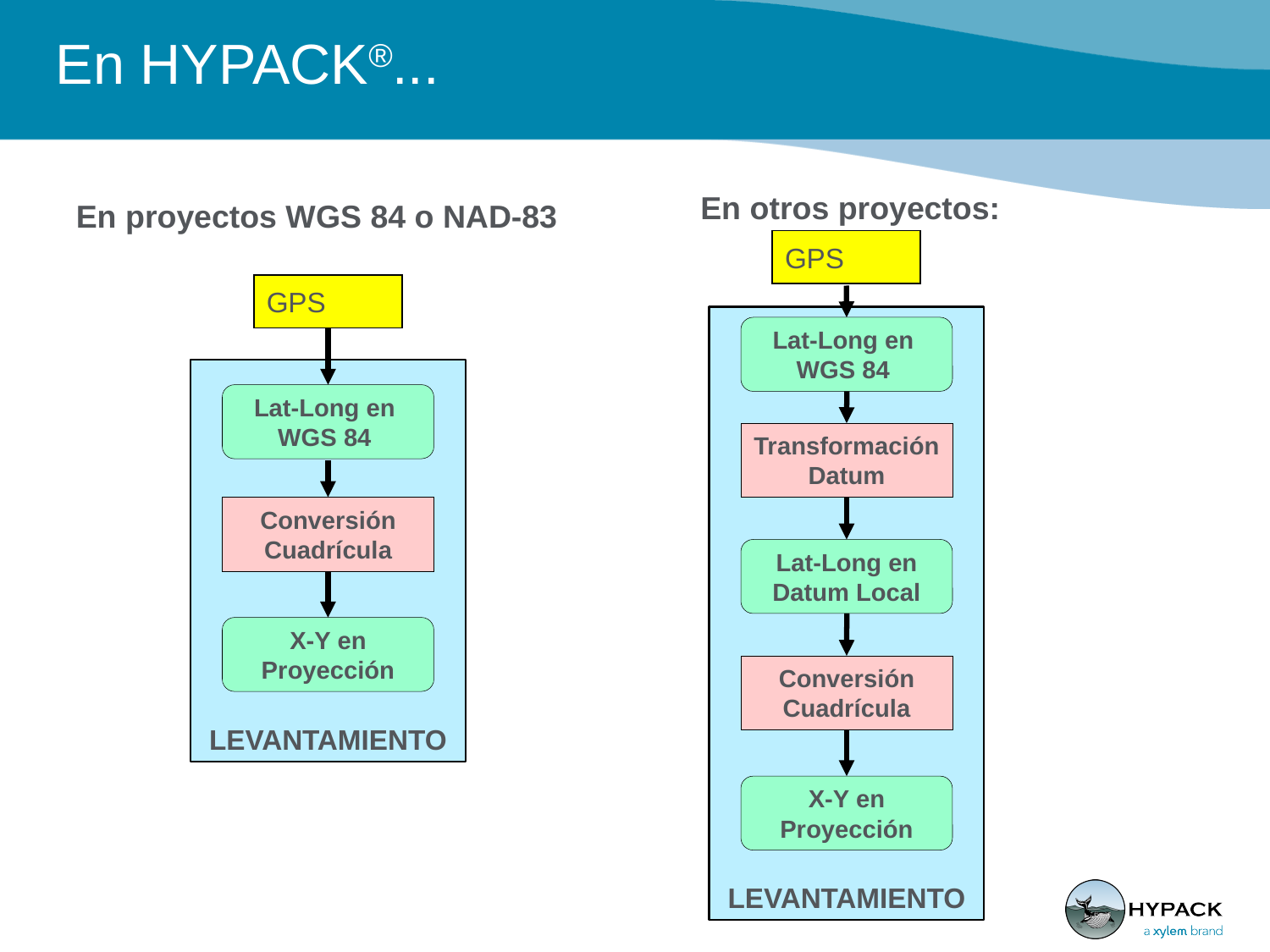

# En HYPACK®...

En otros proyectos:
En proyectos WGS 84 o NAD-83
GPS
GPS
LEVANTAMIENTO
Lat-Long en
WGS 84
LEVANTAMIENTO
Lat-Long en
WGS 84
Transformación
Datum
Conversión
Cuadrícula
Lat-Long en
Datum Local
X-Y en
Proyección
Conversión
Cuadrícula
X-Y en
Proyección